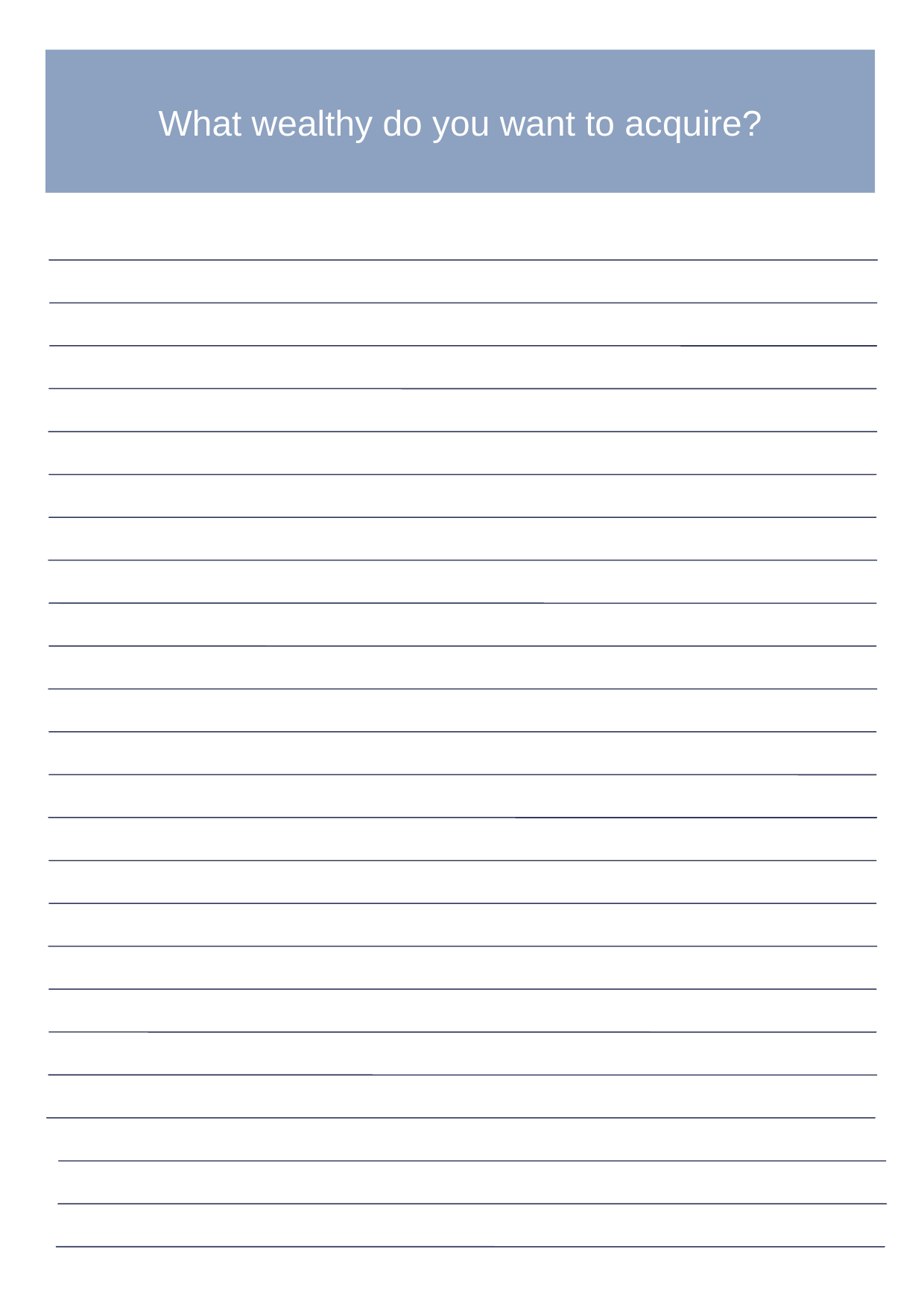

What wealthy do you want to acquire?